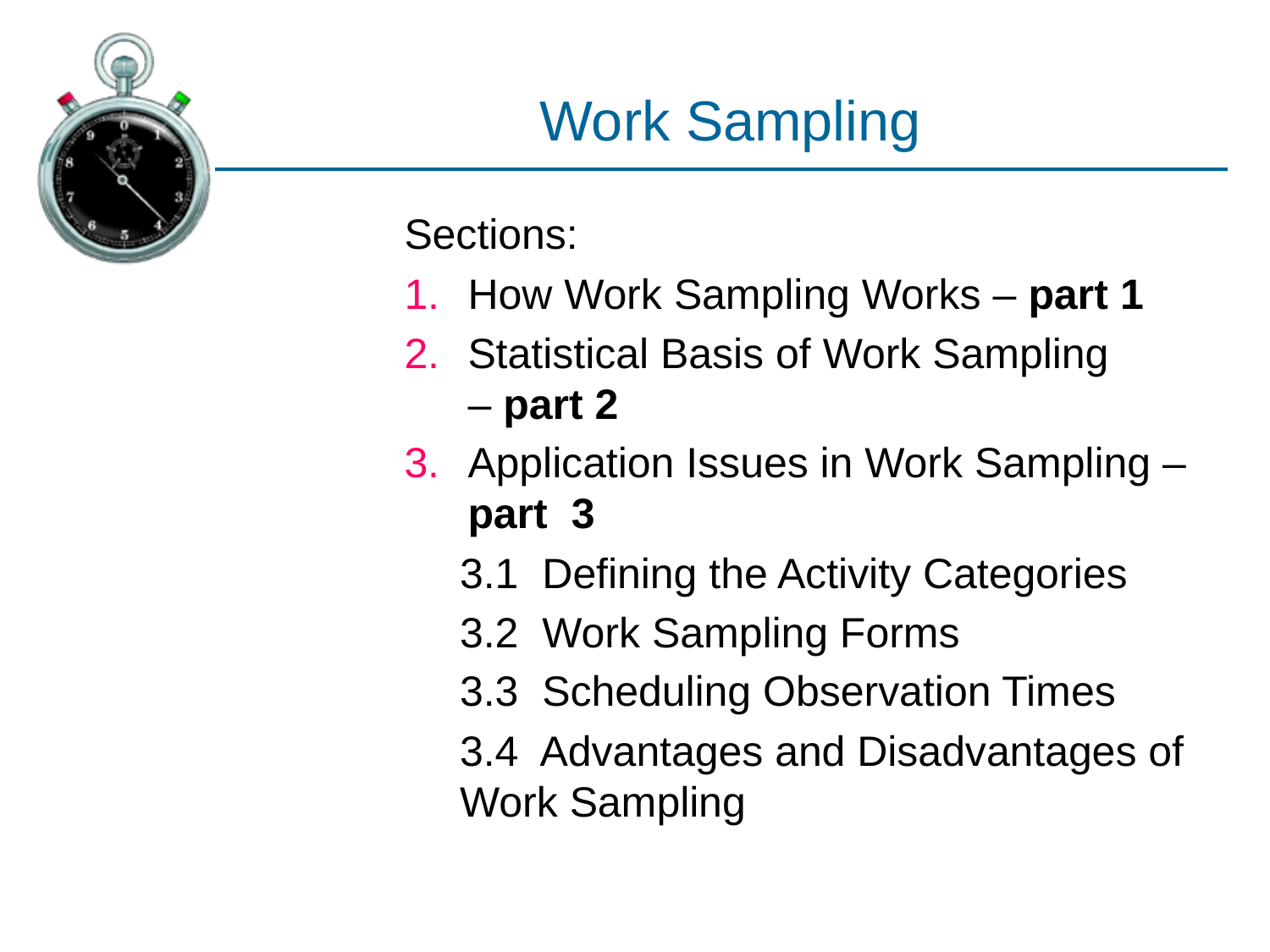

# Work Sampling
Sections:
How Work Sampling Works – part 1
Statistical Basis of Work Sampling
– part 2
Application Issues in Work Sampling – part  3
3.1  Defining the Activity Categories
3.2  Work Sampling Forms
3.3  Scheduling Observation Times
3.4  Advantages and Disadvantages of Work Sampling